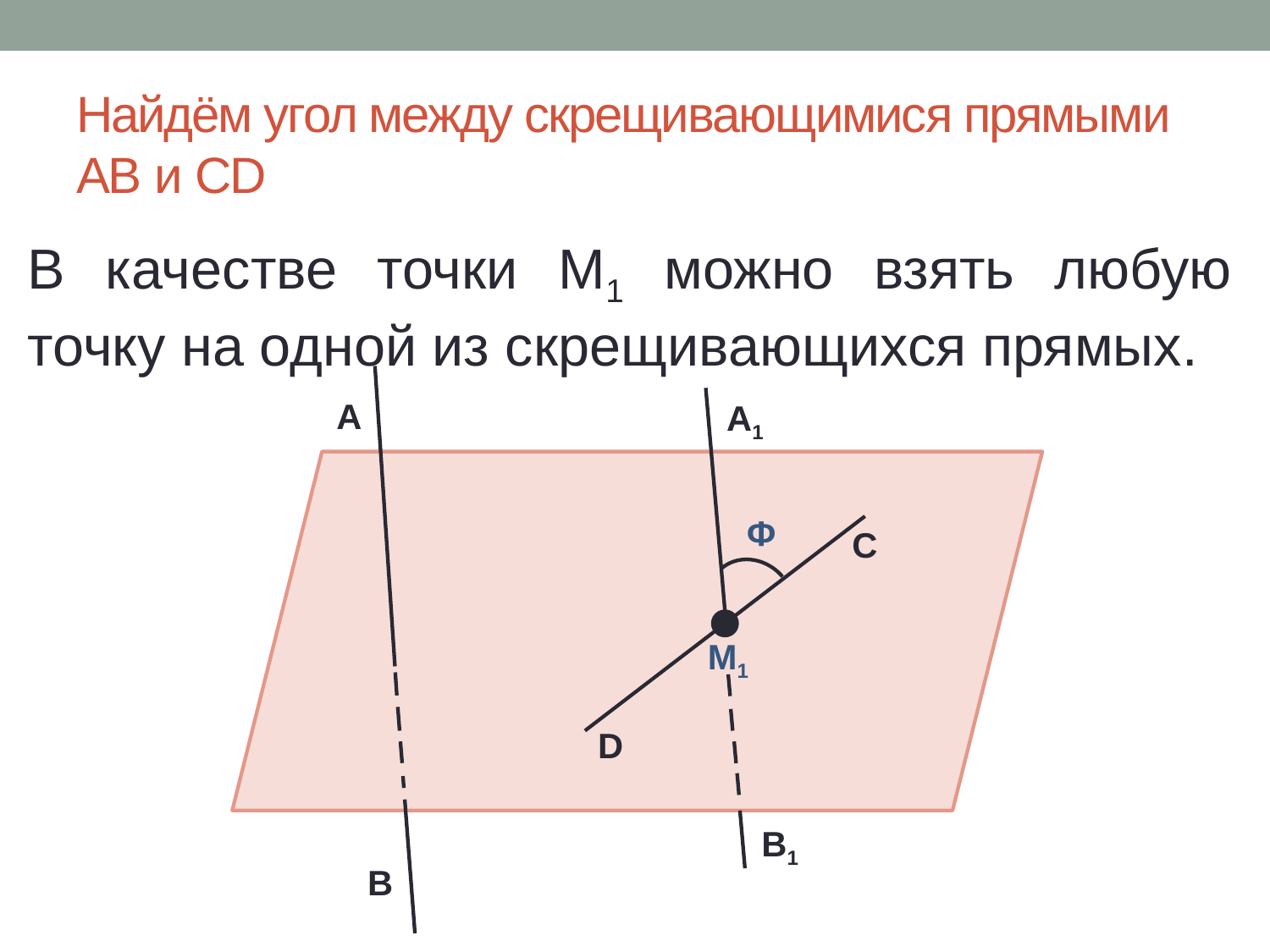

# Найдём угол между скрещивающимися прямыми AB и CD
В качестве точки M1 можно взять любую точку на одной из скрещивающихся прямых.

А
В
А1
В1

φ
C
D

M1